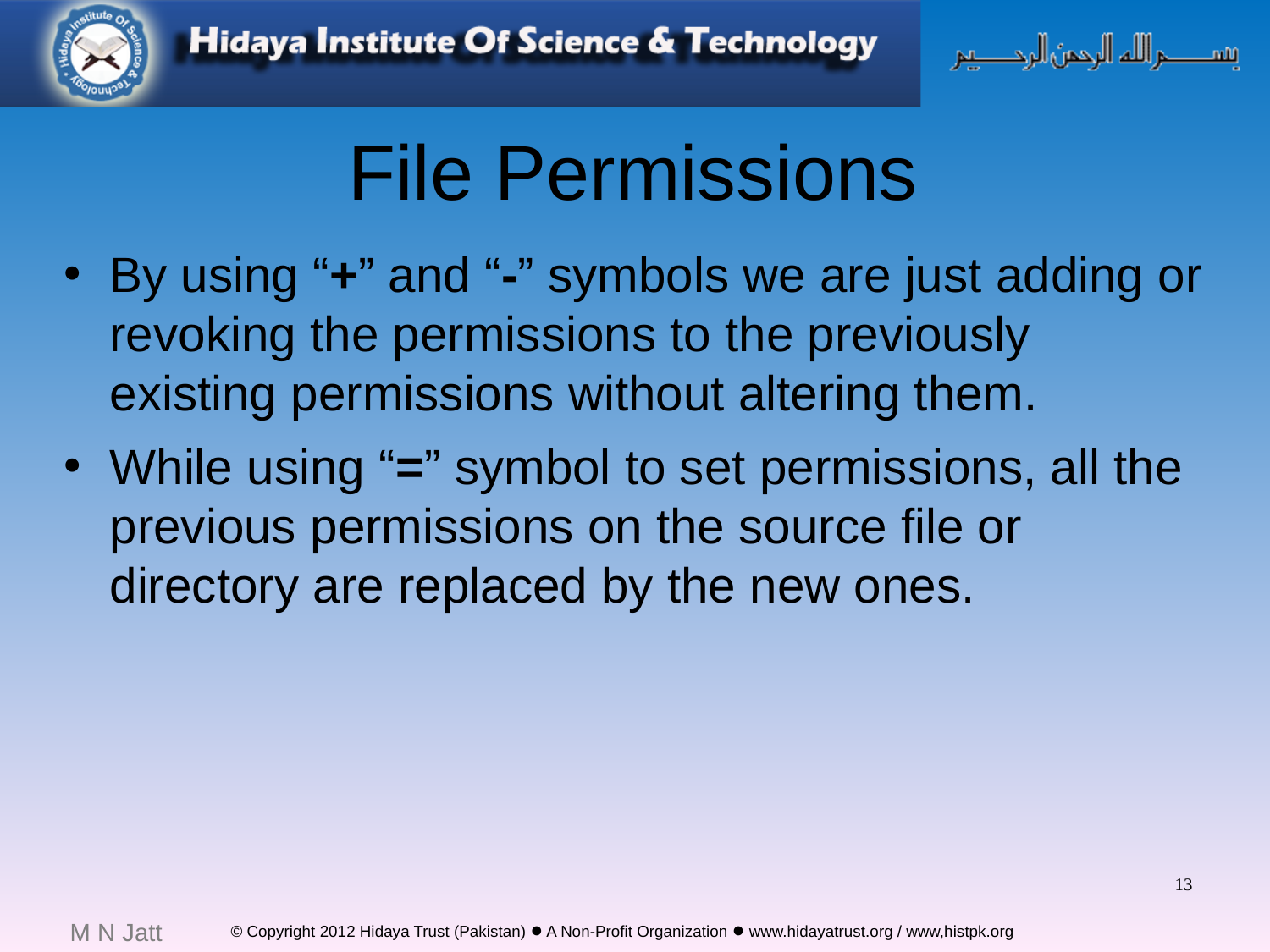

# File Permissions
By using “+” and “-” symbols we are just adding or revoking the permissions to the previously existing permissions without altering them.
While using “=” symbol to set permissions, all the previous permissions on the source file or directory are replaced by the new ones.
13